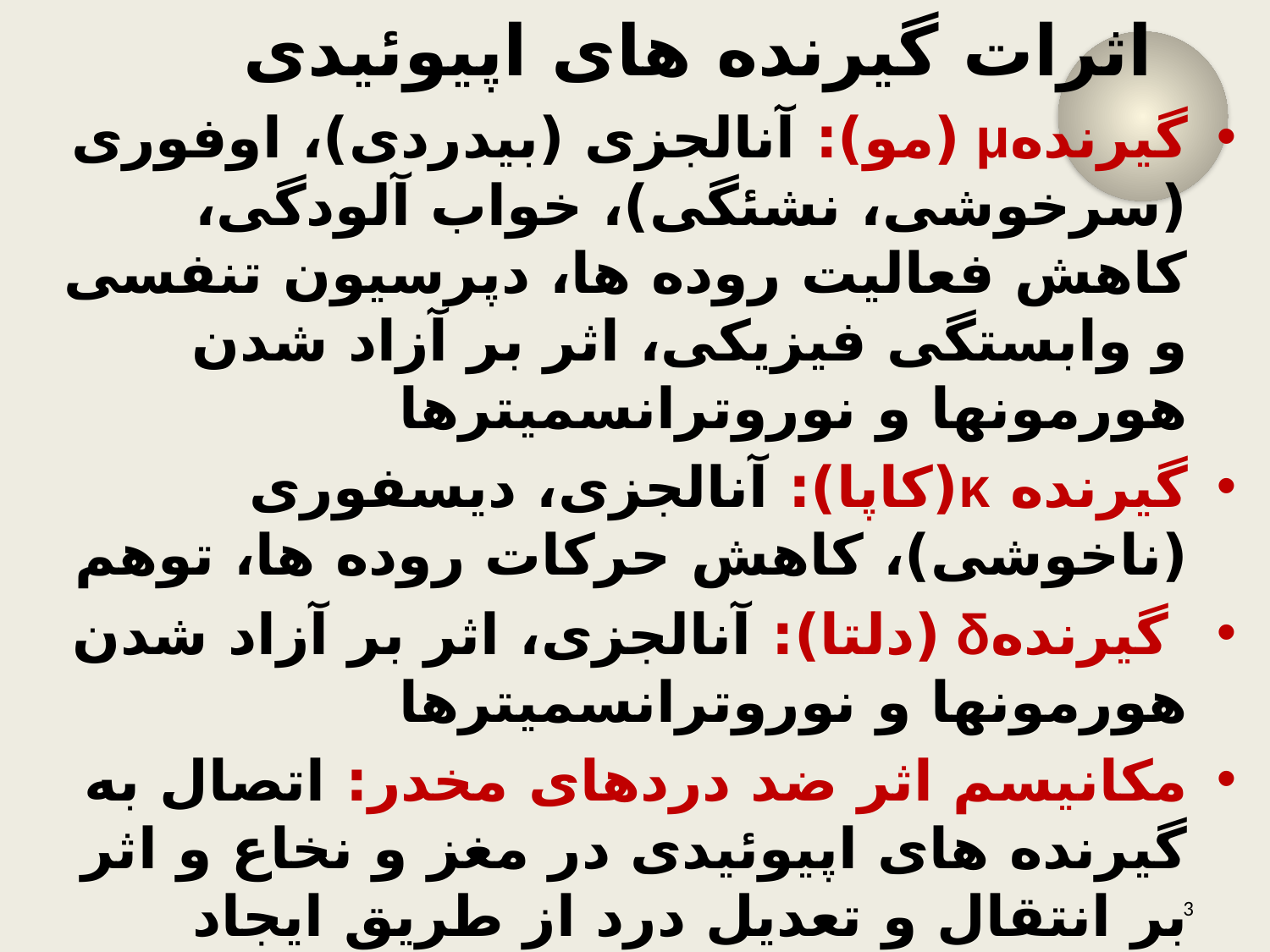

# اثرات گیرنده های اپیوئیدی
گیرندهμ (مو): آنالجزی (بیدردی)، اوفوری (سرخوشی، نشئگی)، خواب آلودگی، کاهش فعالیت روده ها، دپرسیون تنفسی و وابستگی فیزیکی، اثر بر آزاد شدن هورمونها و نوروترانسمیترها
گیرنده κ(کاپا): آنالجزی، دیسفوری (ناخوشی)، کاهش حرکات روده ها، توهم
 گیرندهδ (دلتا): آنالجزی، اثر بر آزاد شدن هورمونها و نوروترانسمیترها
مکانیسم اثر ضد دردهای مخدر: اتصال به گیرنده های اپیوئیدی در مغز و نخاع و اثر بر انتقال و تعدیل درد از طریق ایجاد هیپرپلاریزاسیون و در نتیجه مهار نورونها و نیز مهار آزادسازی نوروترانسمیترهای تحریکی (گلوتامات، سروتونین، ماده P)

3